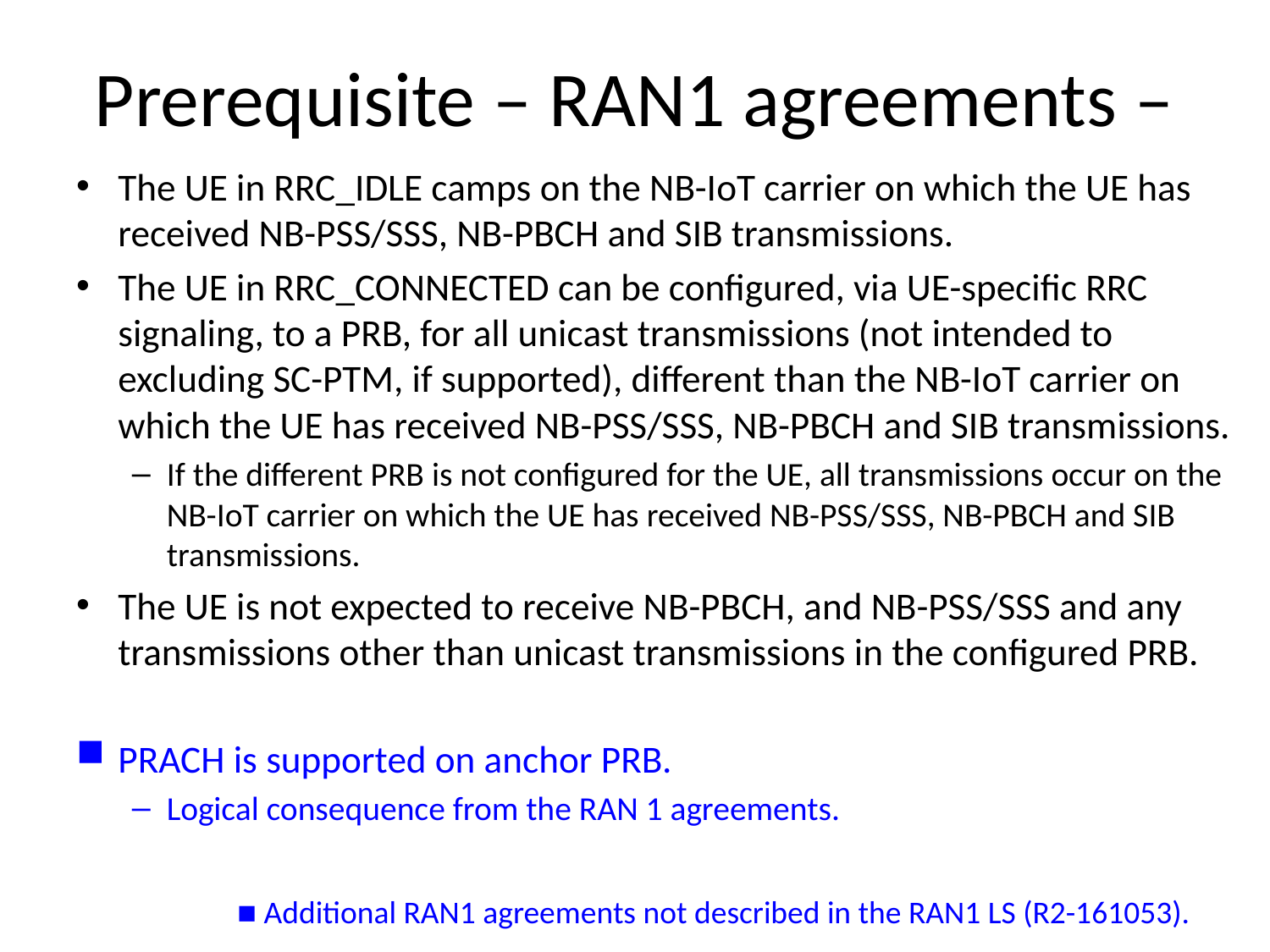

# Prerequisite – RAN1 agreements –
The UE in RRC_IDLE camps on the NB-IoT carrier on which the UE has received NB-PSS/SSS, NB-PBCH and SIB transmissions.
The UE in RRC_CONNECTED can be configured, via UE-specific RRC signaling, to a PRB, for all unicast transmissions (not intended to excluding SC-PTM, if supported), different than the NB-IoT carrier on which the UE has received NB-PSS/SSS, NB-PBCH and SIB transmissions.
If the different PRB is not configured for the UE, all transmissions occur on the NB-IoT carrier on which the UE has received NB-PSS/SSS, NB-PBCH and SIB transmissions.
The UE is not expected to receive NB-PBCH, and NB-PSS/SSS and any transmissions other than unicast transmissions in the configured PRB.

PRACH is supported on anchor PRB.
Logical consequence from the RAN 1 agreements.
■ Additional RAN1 agreements not described in the RAN1 LS (R2-161053).